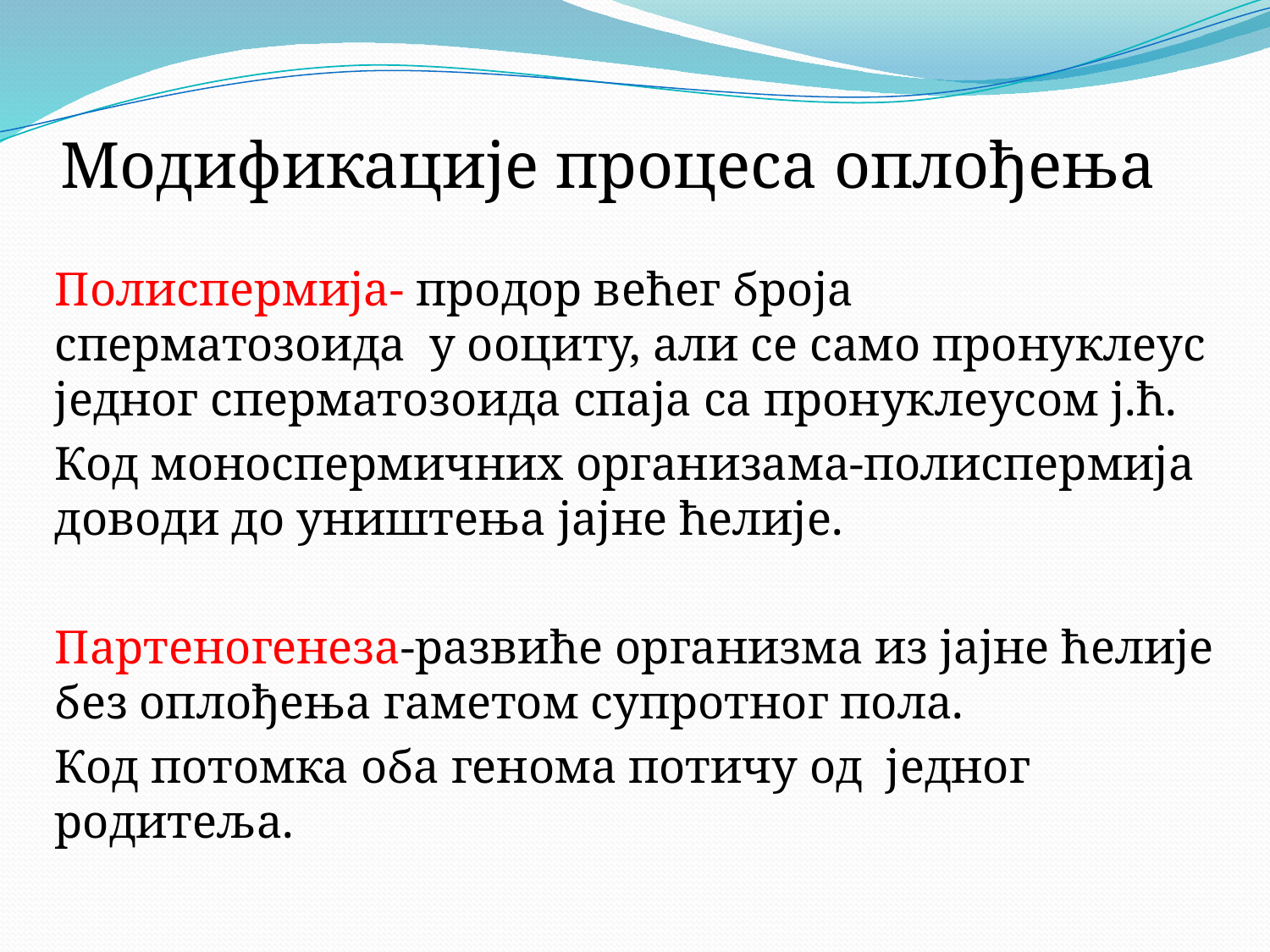

# Модификације процеса оплођења
Полиспермија- продор већег броја сперматозоида  у ооциту, али се само пронуклеус једног сперматозоида спаја са пронуклеусом ј.ћ.
Код моноспермичних организама-полиспермија доводи до уништења јајне ћелије.

Партеногенеза-развиће организма из јајне ћелије без оплођења гаметом супротног пола.
Код потомка оба генома потичу од  једног родитеља.